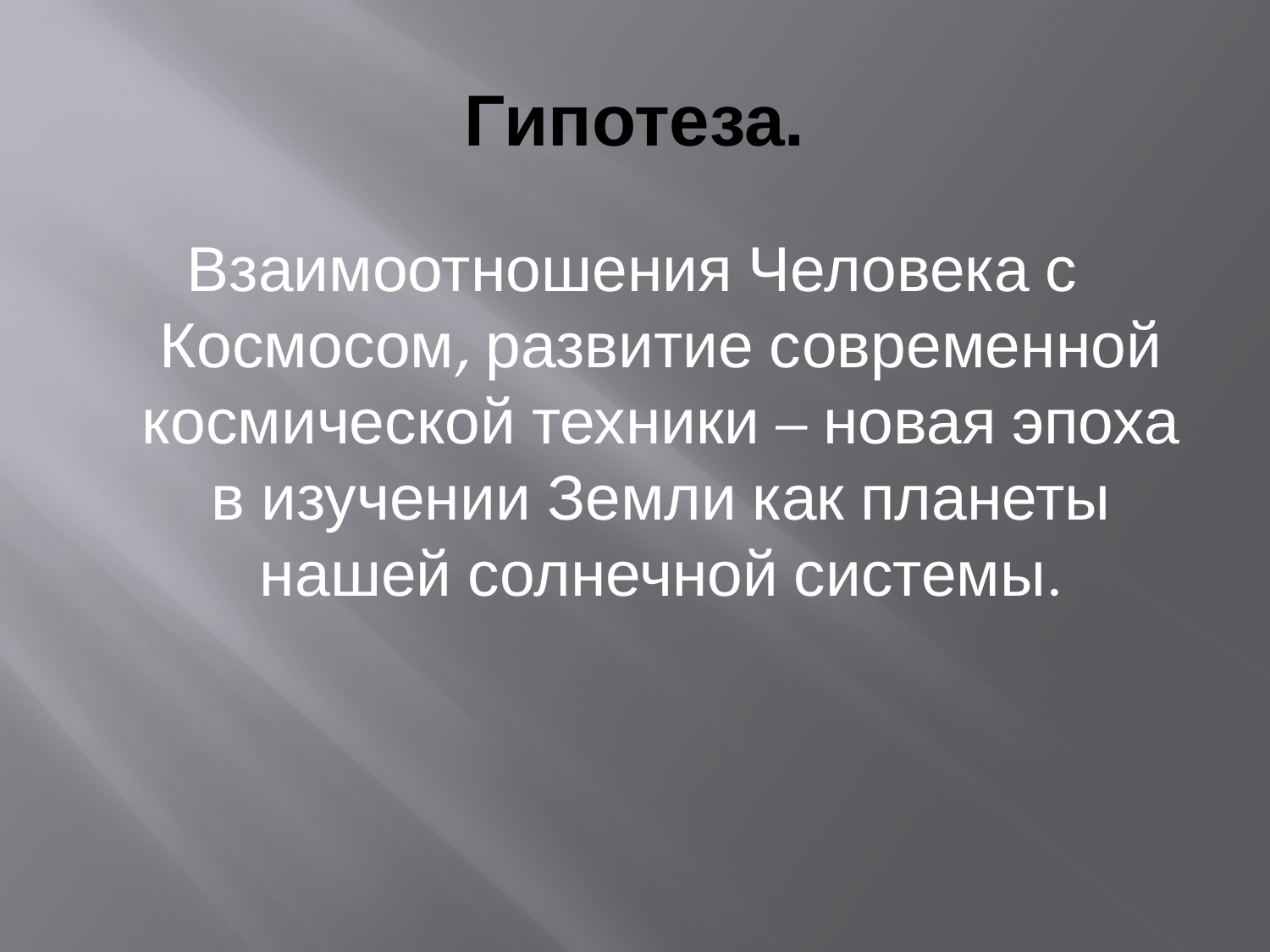

# Гипотеза.
Взаимоотношения Человека с Космосом, развитие современной космической техники – новая эпоха в изучении Земли как планеты нашей солнечной системы.